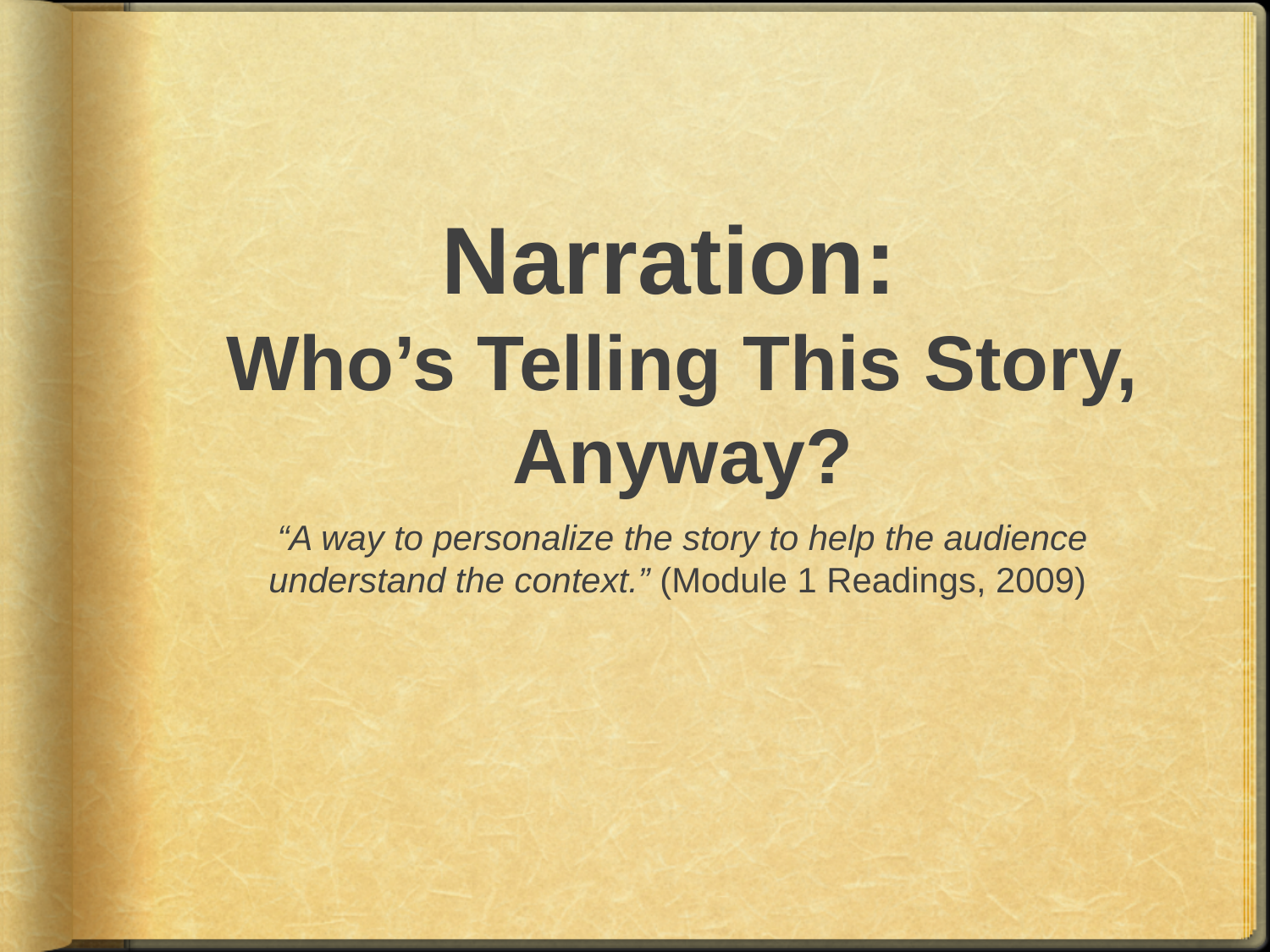

# Narration: Who’s Telling This Story, Anyway?
“A way to personalize the story to help the audience understand the context.” (Module 1 Readings, 2009)